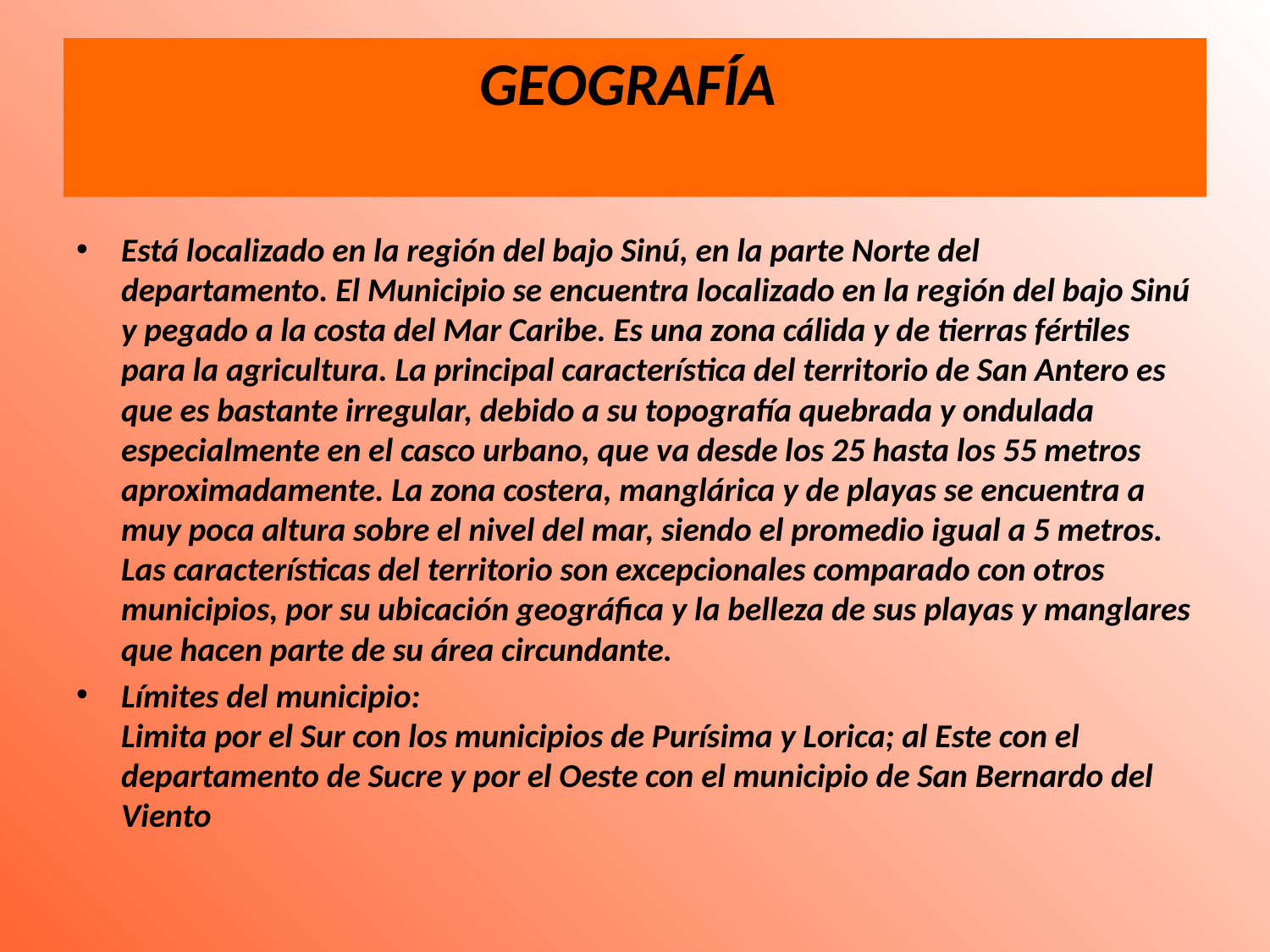

# GEOGRAFÍA
Está localizado en la región del bajo Sinú, en la parte Norte del departamento. El Municipio se encuentra localizado en la región del bajo Sinú y pegado a la costa del Mar Caribe. Es una zona cálida y de tierras fértiles para la agricultura. La principal característica del territorio de San Antero es que es bastante irregular, debido a su topografía quebrada y ondulada especialmente en el casco urbano, que va desde los 25 hasta los 55 metros aproximadamente. La zona costera, manglárica y de playas se encuentra a muy poca altura sobre el nivel del mar, siendo el promedio igual a 5 metros. Las características del territorio son excepcionales comparado con otros municipios, por su ubicación geográfica y la belleza de sus playas y manglares que hacen parte de su área circundante.
Límites del municipio:
Limita por el Sur con los municipios de Purísima y Lorica; al Este con el departamento de Sucre y por el Oeste con el municipio de San Bernardo del Viento